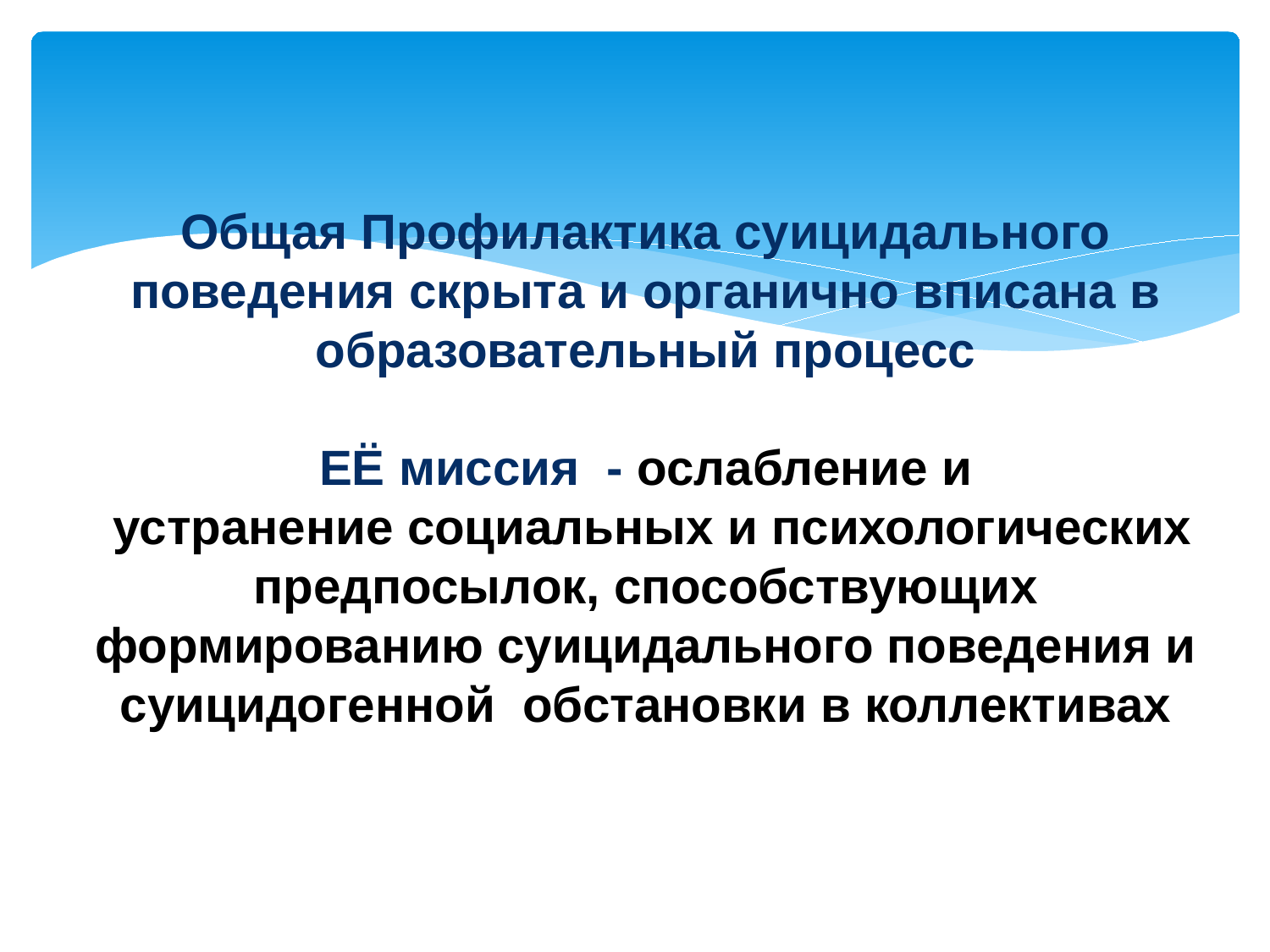

# Общая Профилактика суицидального поведения скрыта и органично вписана в образовательный процесс ЕЁ миссия  - ослабление и устранение социальных и психологических предпосылок, способствующих формированию суицидального поведения и суицидогенной  обстановки в коллективах